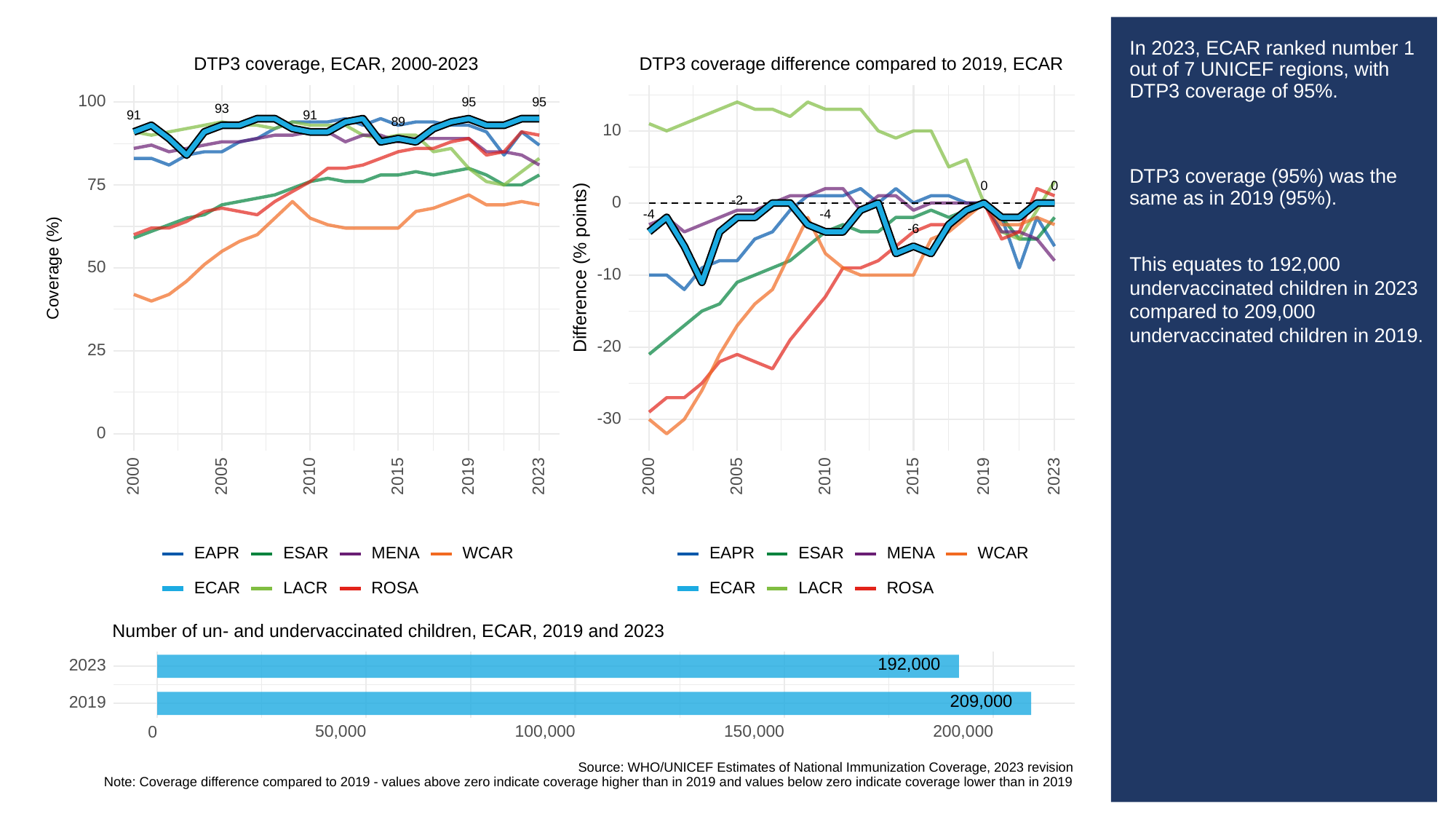

# In 2023, ECAR ranked number 1 out of 7 UNICEF regions, with DTP3 coverage of 95%.

DTP3 coverage (95%) was the same as in 2019 (95%).

This equates to 192,000 undervaccinated children in 2023 compared to 209,000 undervaccinated children in 2019.

DTP3 coverage, ECAR, 2000-2023
DTP3 coverage difference compared to 2019, ECAR

100
95
95

93
91
91
89

10

75
0
0

-2
0

-4
-4
-6

Difference (% points)
Coverage (%)
50

-10

-20
25

-30

0

2023
2023
2000
2005
2010
2015
2019
2000
2005
2010
2015
2019
ESAR
WCAR
ESAR
WCAR
EAPR
MENA
EAPR
MENA

ROSA
ROSA
ECAR
LACR
ECAR
LACR

Number of un- and undervaccinated children, ECAR, 2019 and 2023

192,000
2023

209,000
2019

50,000
100,000
150,000
200,000
0
Source: WHO/UNICEF Estimates of National Immunization Coverage, 2023 revision
Note: Coverage difference compared to 2019 - values above zero indicate coverage higher than in 2019 and values below zero indicate coverage lower than in 2019